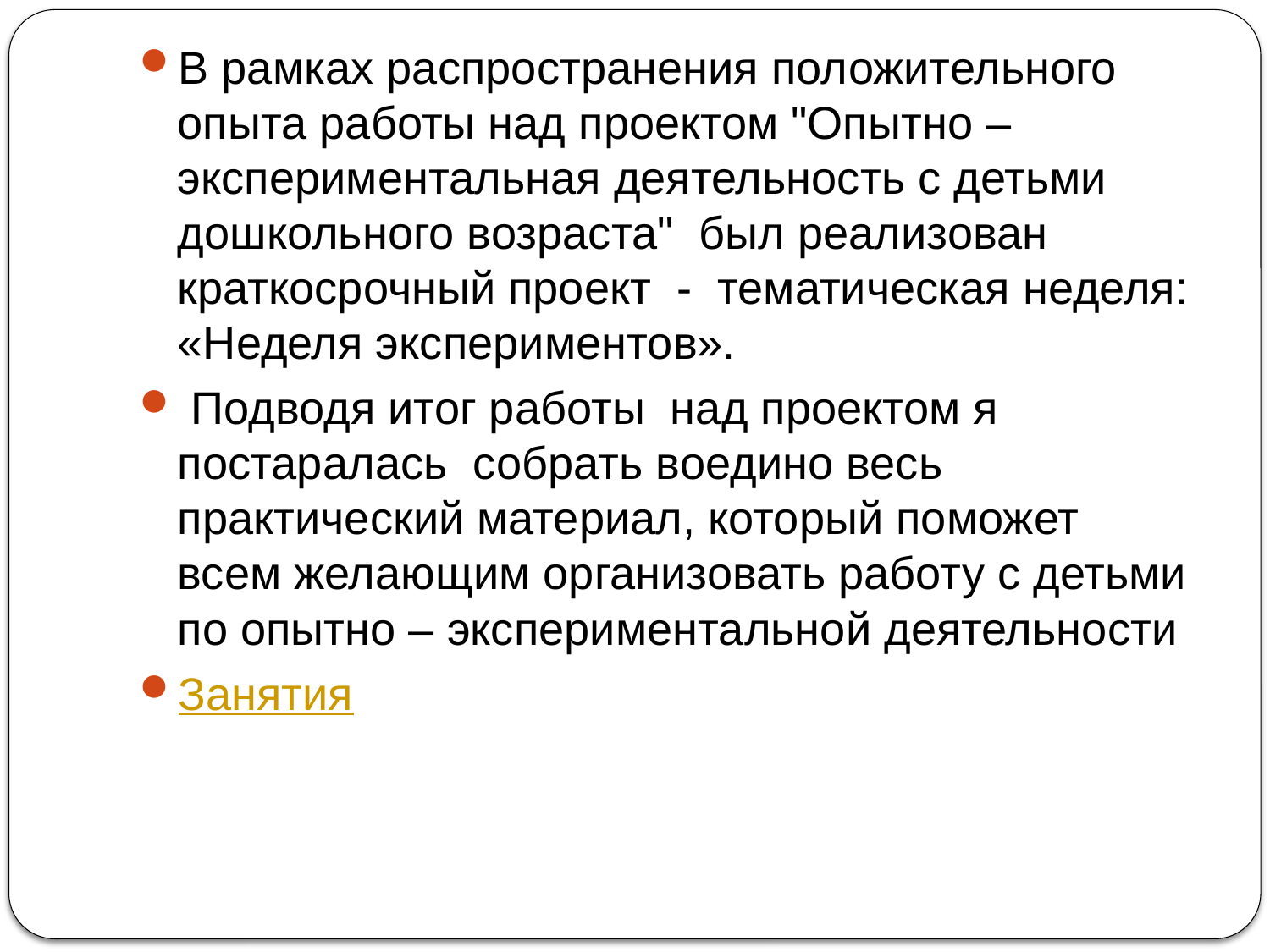

В рамках распространения положительного опыта работы над проектом "Опытно – экспериментальная деятельность с детьми дошкольного возраста"  был реализован краткосрочный проект  -  тематическая неделя: «Неделя экспериментов».
 Подводя итог работы  над проектом я постаралась  собрать воедино весь практический материал, который поможет всем желающим организовать работу с детьми по опытно – экспериментальной деятельности
Занятия

#